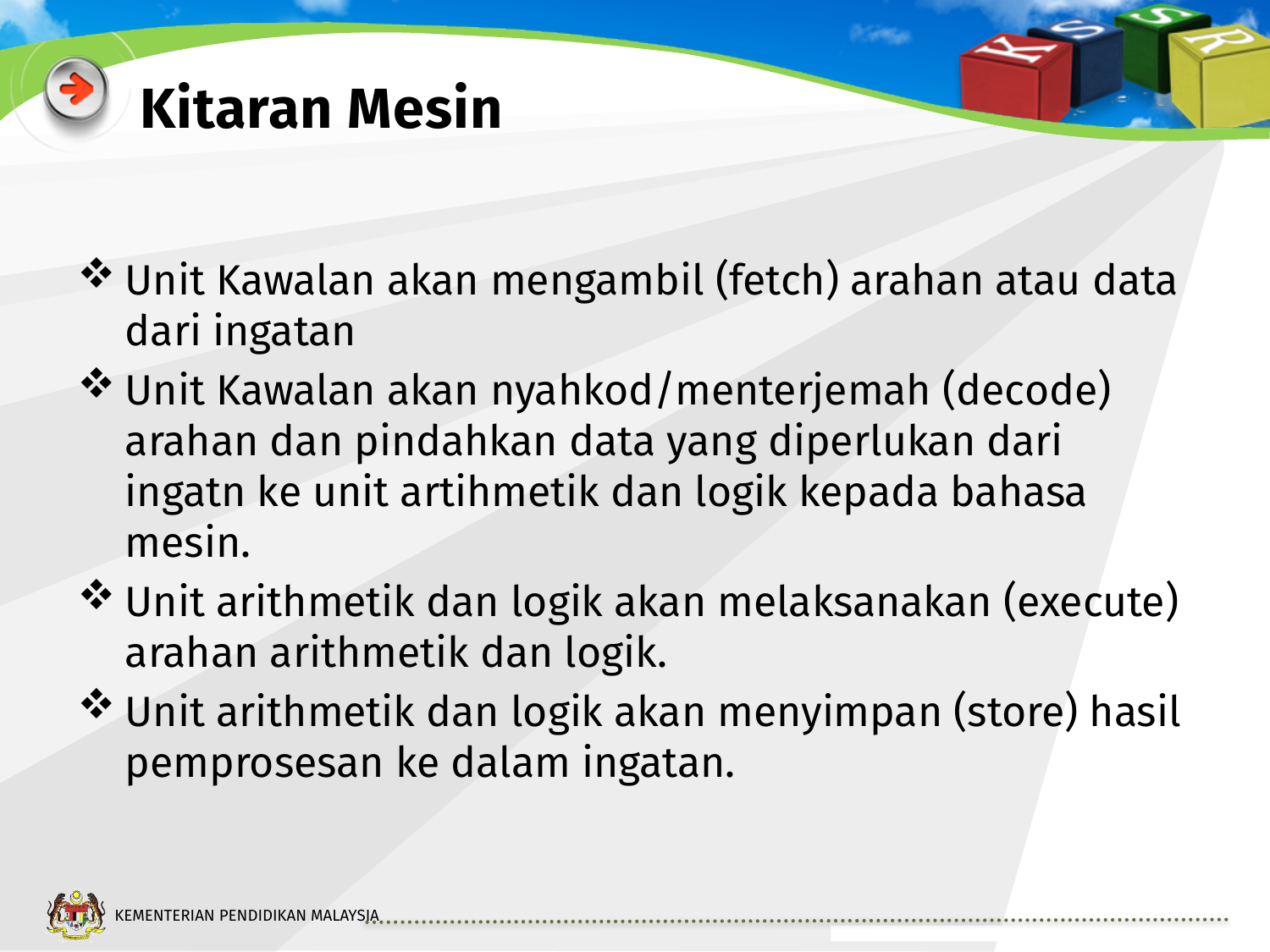

# Kitaran Mesin
Unit Kawalan akan mengambil (fetch) arahan atau data dari ingatan
Unit Kawalan akan nyahkod/menterjemah (decode) arahan dan pindahkan data yang diperlukan dari ingatn ke unit artihmetik dan logik kepada bahasa mesin.
Unit arithmetik dan logik akan melaksanakan (execute) arahan arithmetik dan logik.
Unit arithmetik dan logik akan menyimpan (store) hasil pemprosesan ke dalam ingatan.